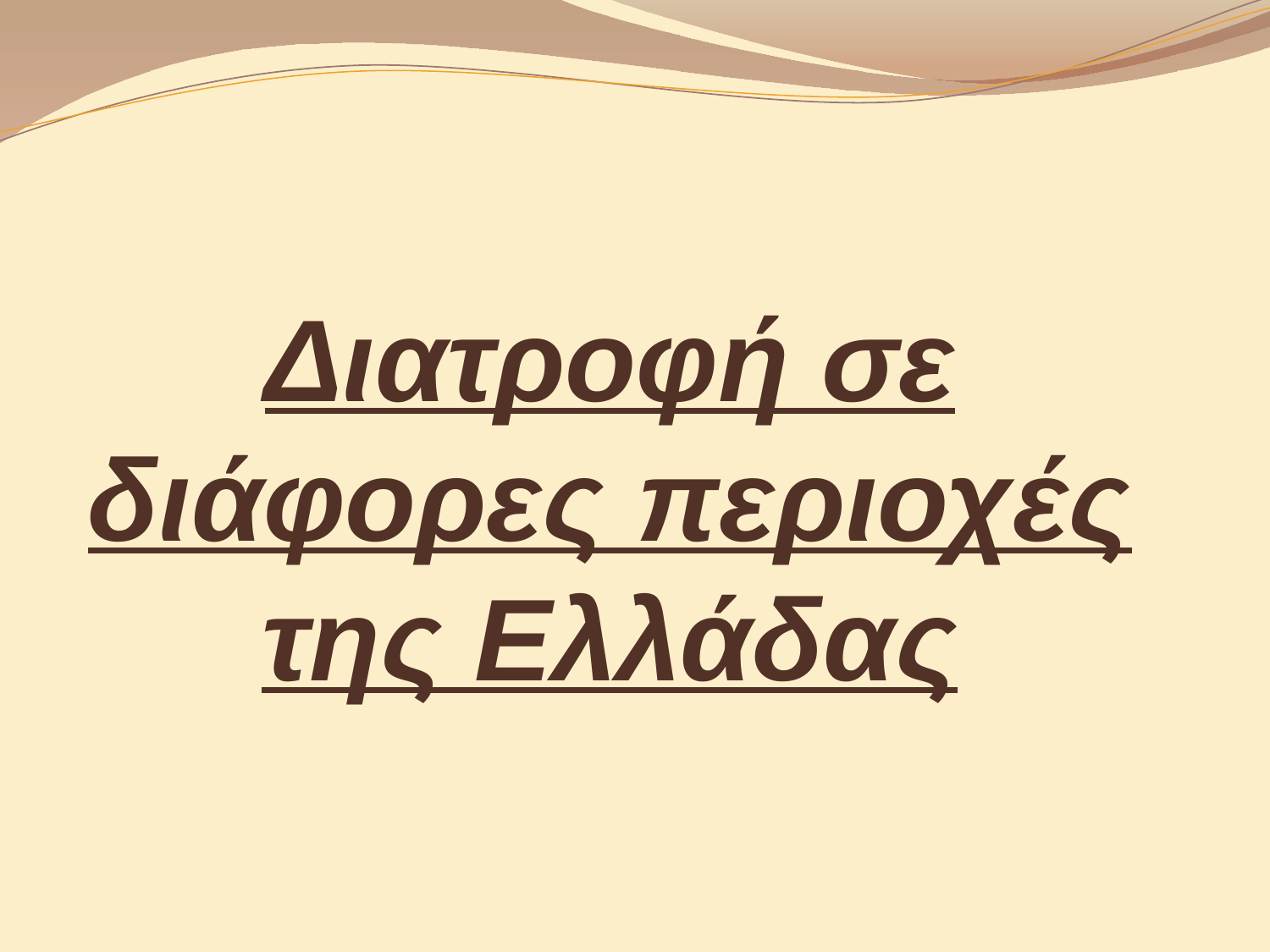

# Διατροφή σε διάφορες περιοχές της Ελλάδας